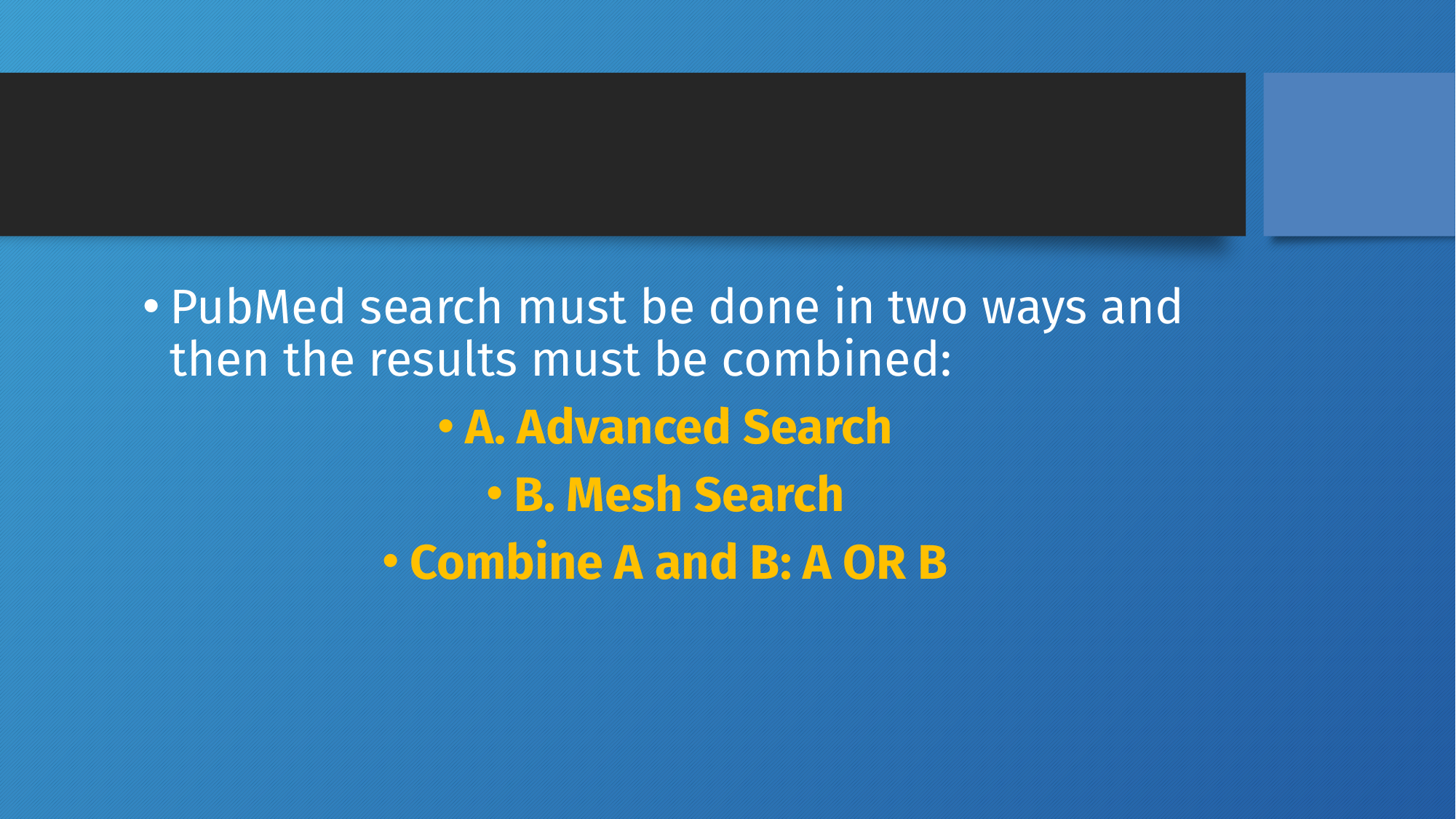

PubMed search must be done in two ways and then the results must be combined:
A. Advanced Search
B. Mesh Search
Combine A and B: A OR B